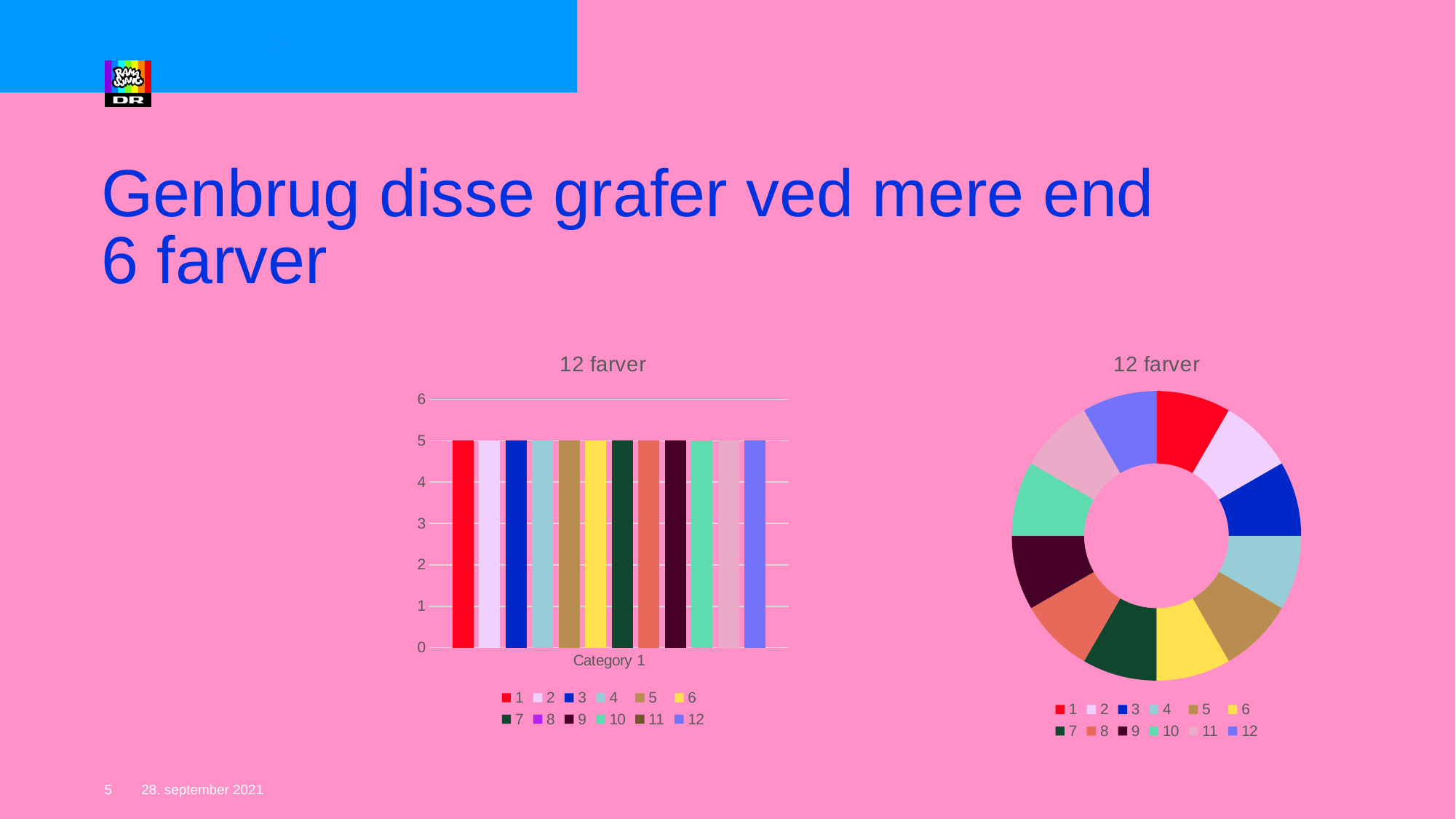

# Genbrug disse grafer ved mere end 6 farver

### Chart: 12 farver

| Category | Sales |
|---|---|
| 1 | 5.0 |
| 2 | 5.0 |
| 3 | 5.0 |
| 4 | 5.0 |
| 5 | 5.0 |
| 6 | 5.0 |
| 7 | 5.0 |
| 8 | 5.0 |
| 9 | 5.0 |
| 10 | 5.0 |
| 11 | 5.0 |
| 12 | 5.0 |

### Chart: 12 farver

| Category | 1 | 2 | 3 | 4 | 5 | 6 | 7 | 8 | 9 | 10 | 11 | 12 |
|---|---|---|---|---|---|---|---|---|---|---|---|---|
| Category 1 | 5.0 | 5.0 | 5.0 | 5.0 | 5.0 | 5.0 | 5.0 | 5.0 | 5.0 | 5.0 | 5.0 | 5.0 |
5

28. september 2021